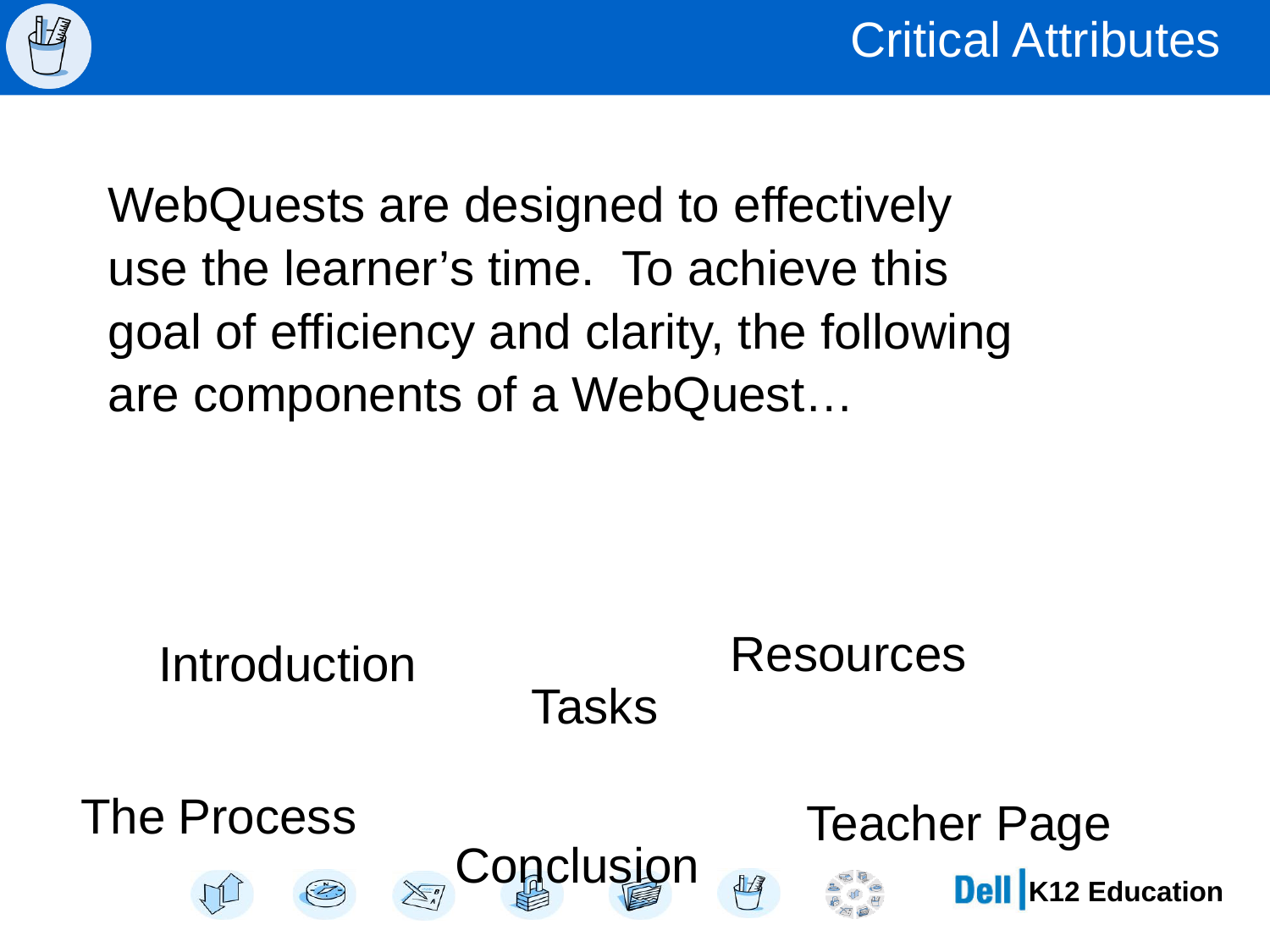

# Critical Attributes
WebQuests are designed to effectively
use the learner’s time.  To achieve this
goal of efficiency and clarity, the following
are components of a WebQuest…
Resources
Introduction
Tasks
The Process
Teacher Page
Conclusion